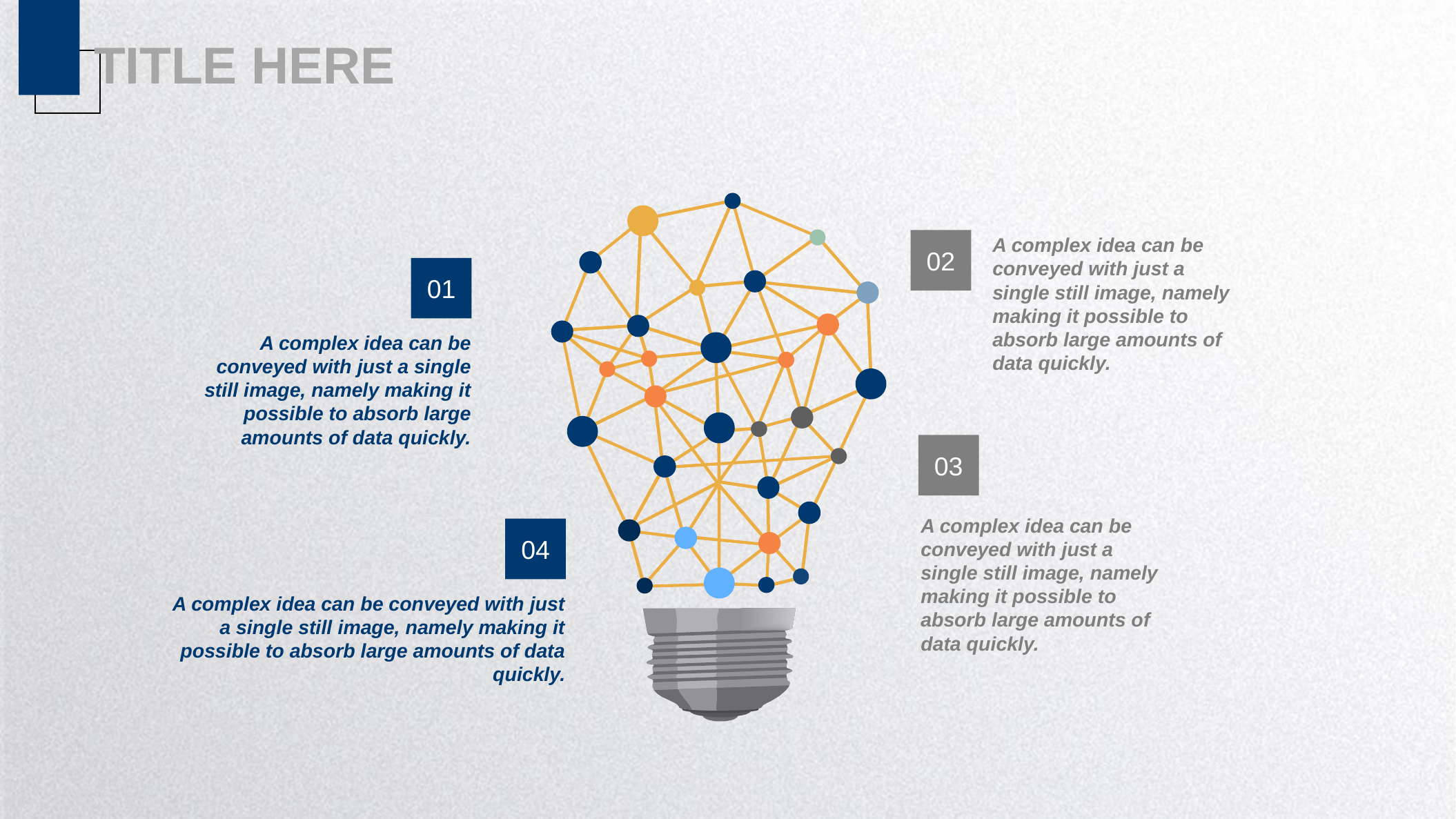

TITLE HERE

A complex idea can be conveyed with just a single still image, namely making it possible to absorb large amounts of data quickly.
02
01
A complex idea can be conveyed with just a single still image, namely making it possible to absorb large amounts of data quickly.
03
A complex idea can be conveyed with just a single still image, namely making it possible to absorb large amounts of data quickly.
04
A complex idea can be conveyed with just a single still image, namely making it possible to absorb large amounts of data quickly.